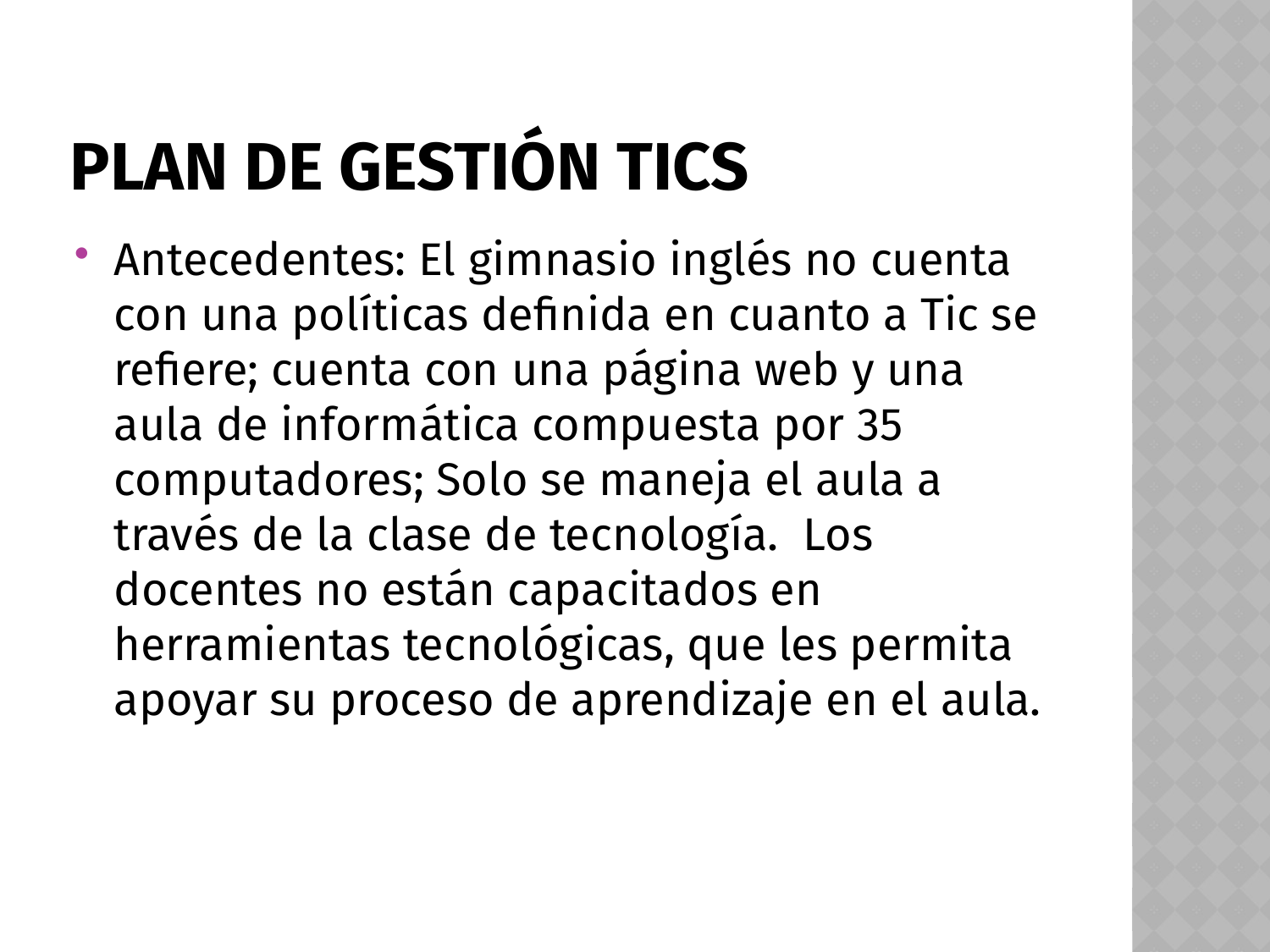

# Plan de Gestión Tics
Antecedentes: El gimnasio inglés no cuenta con una políticas definida en cuanto a Tic se refiere; cuenta con una página web y una aula de informática compuesta por 35 computadores; Solo se maneja el aula a través de la clase de tecnología.  Los docentes no están capacitados en herramientas tecnológicas, que les permita apoyar su proceso de aprendizaje en el aula.